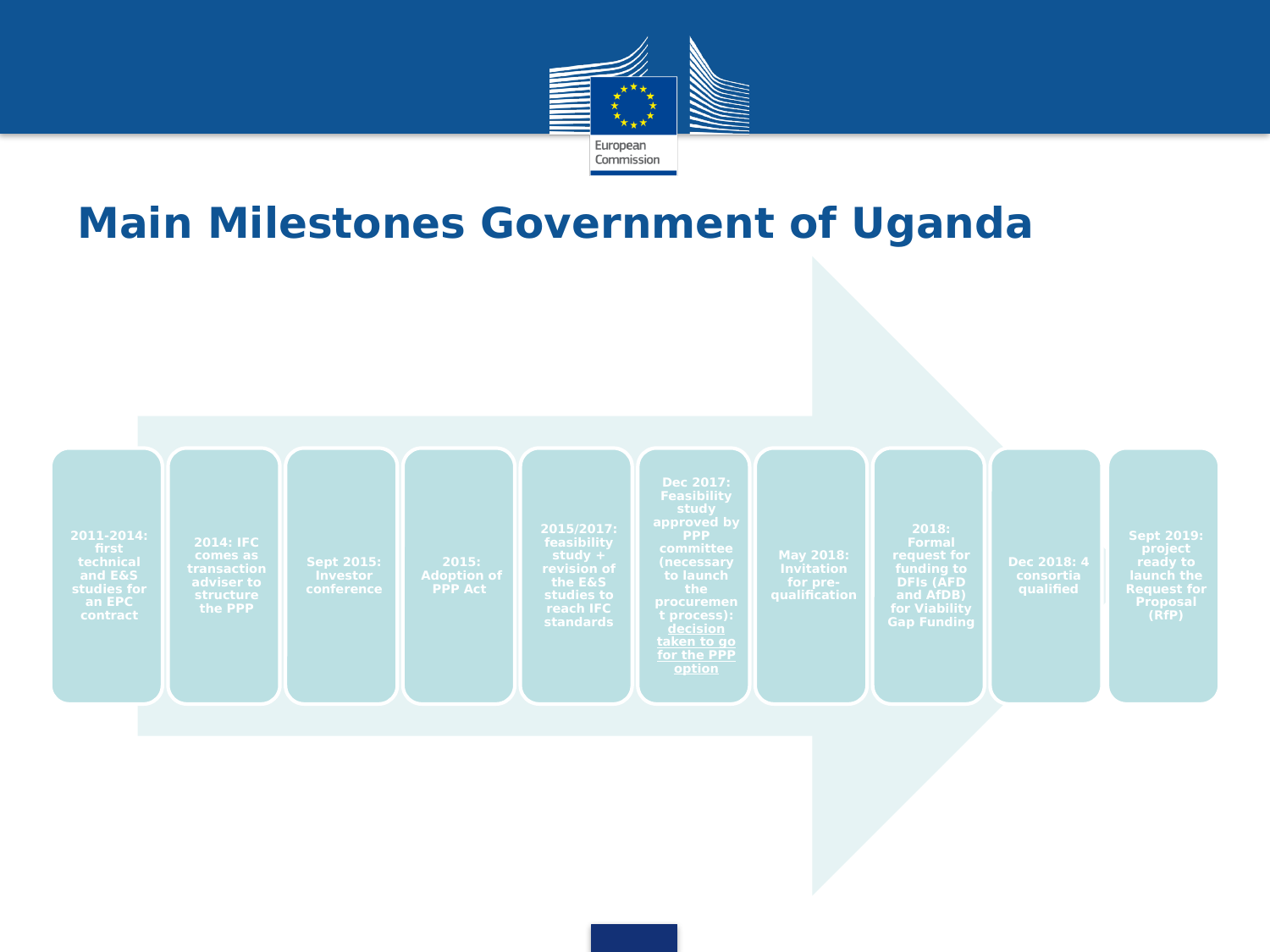

# Main Milestones Government of Uganda
2011-2014: first technical and E&S studies for an EPC contract
2014: IFC comes as transaction adviser to structure the PPP
Sept 2015: Investor conference
2015: Adoption of PPP Act
2015/2017: feasibility study + revision of the E&S studies to reach IFC standards
Dec 2017: Feasibility study approved by PPP committee (necessary to launch the procurement process): decision taken to go for the PPP option
May 2018: Invitation for pre-qualification
2018: Formal request for funding to DFIs (AFD and AfDB) for Viability Gap Funding
Dec 2018: 4 consortia qualified
Sept 2019: project ready to launch the Request for Proposal (RfP)